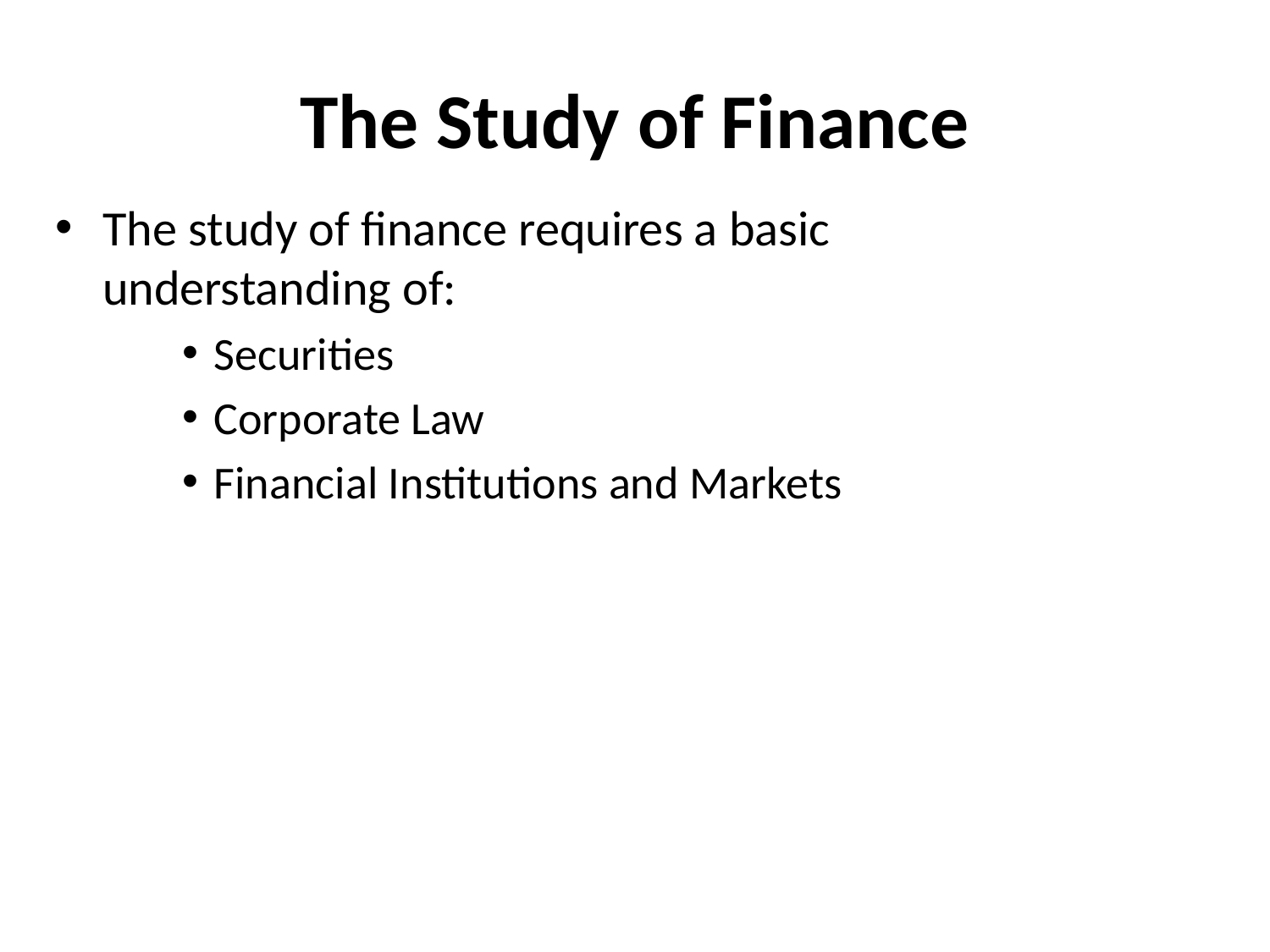

# The Study of Finance
The study of finance requires a basic understanding of:
Securities
Corporate Law
Financial Institutions and Markets
Booth/Cleary Introduction to Corporate Finance, Second Edition
4